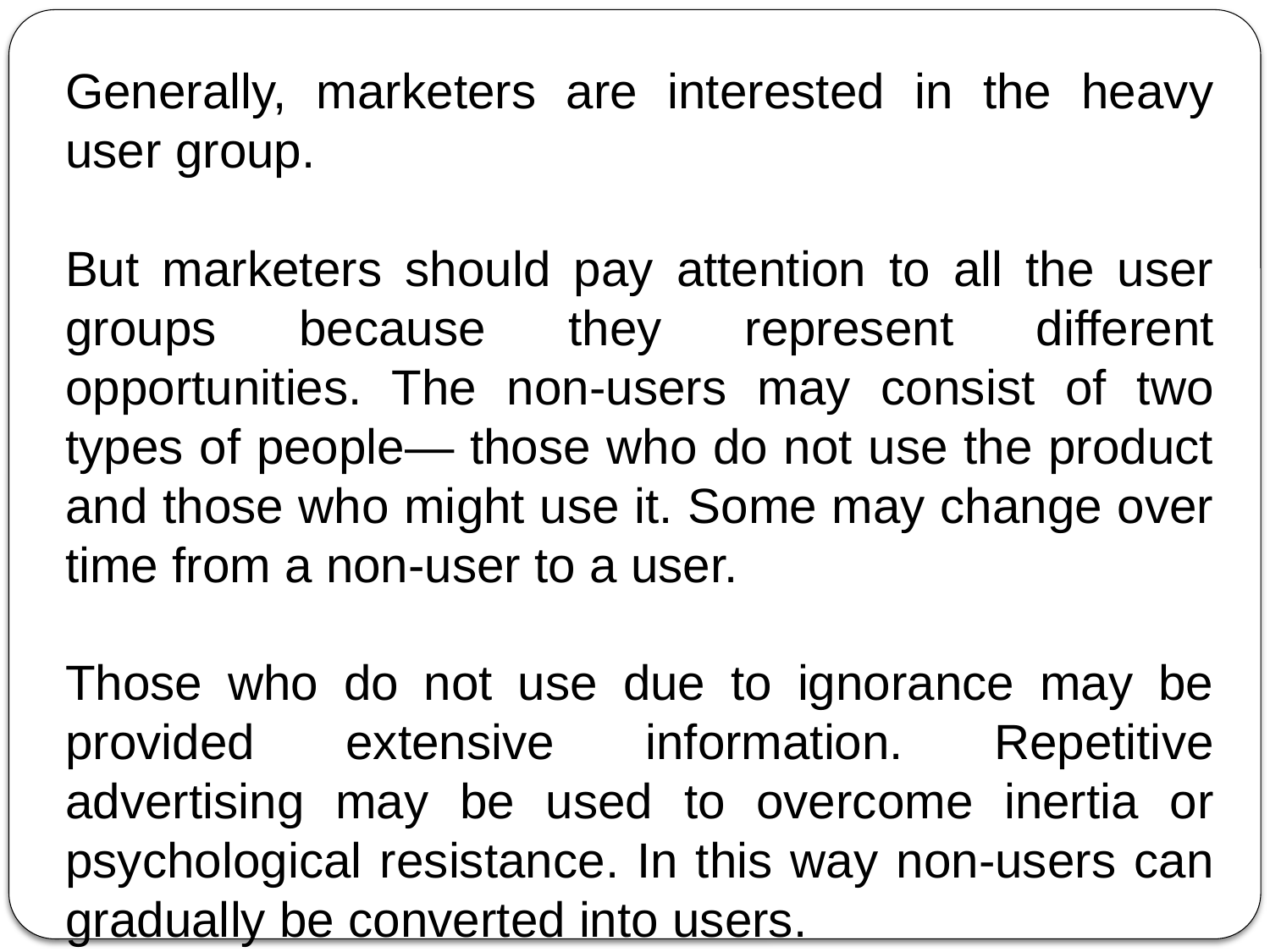

Generally, marketers are interested in the heavy user group.

But marketers should pay attention to all the user groups because they represent different opportunities. The non-users may consist of two types of people— those who do not use the product and those who might use it. Some may change over time from a non-user to a user.

Those who do not use due to ignorance may be provided extensive information. Repetitive advertising may be used to overcome inertia or psychological resistance. In this way non-users can gradually be converted into users.